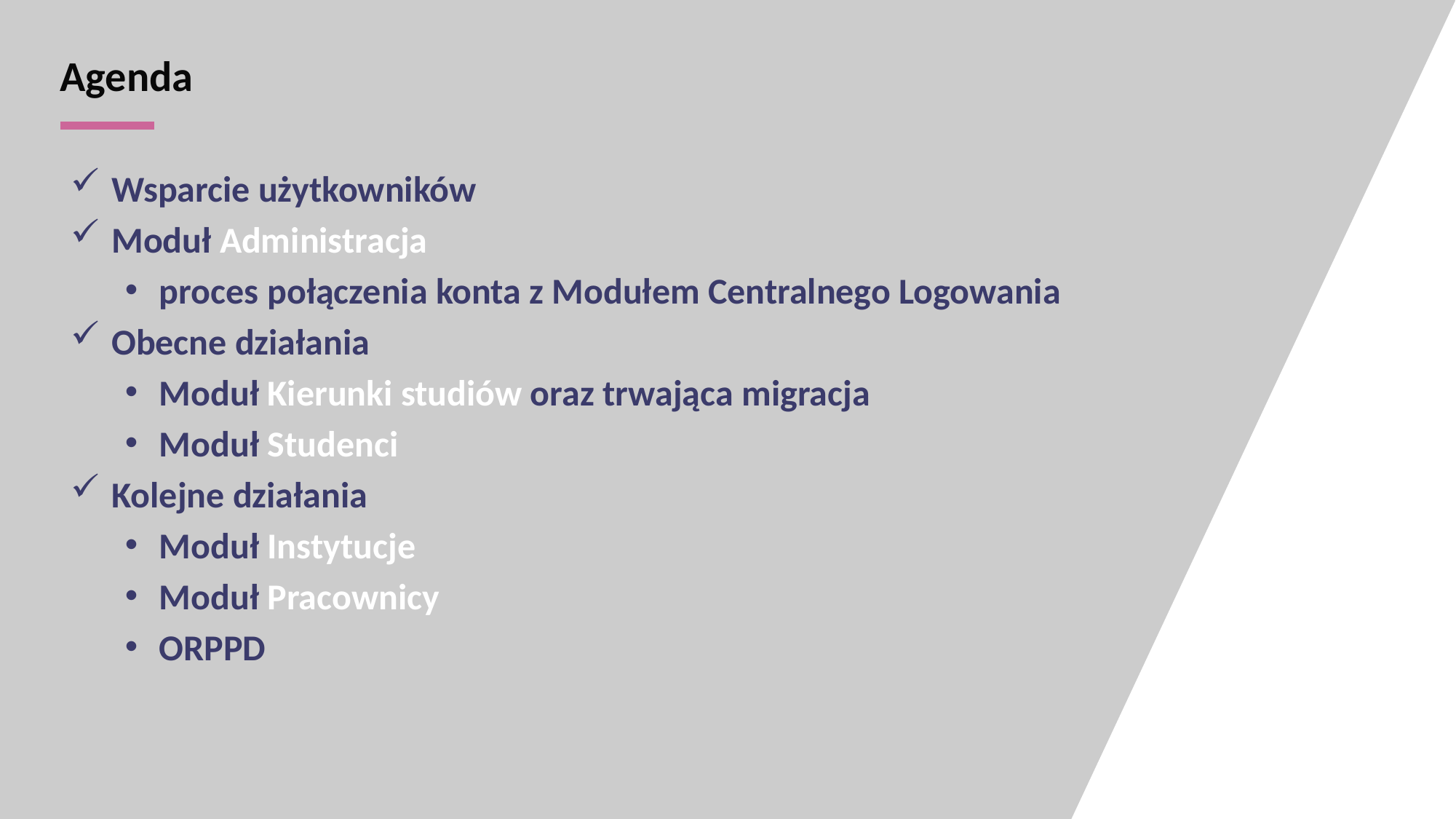

# Agenda
Wsparcie użytkowników
Moduł Administracja
proces połączenia konta z Modułem Centralnego Logowania
Obecne działania
Moduł Kierunki studiów oraz trwająca migracja
Moduł Studenci
Kolejne działania
Moduł Instytucje
Moduł Pracownicy
ORPPD